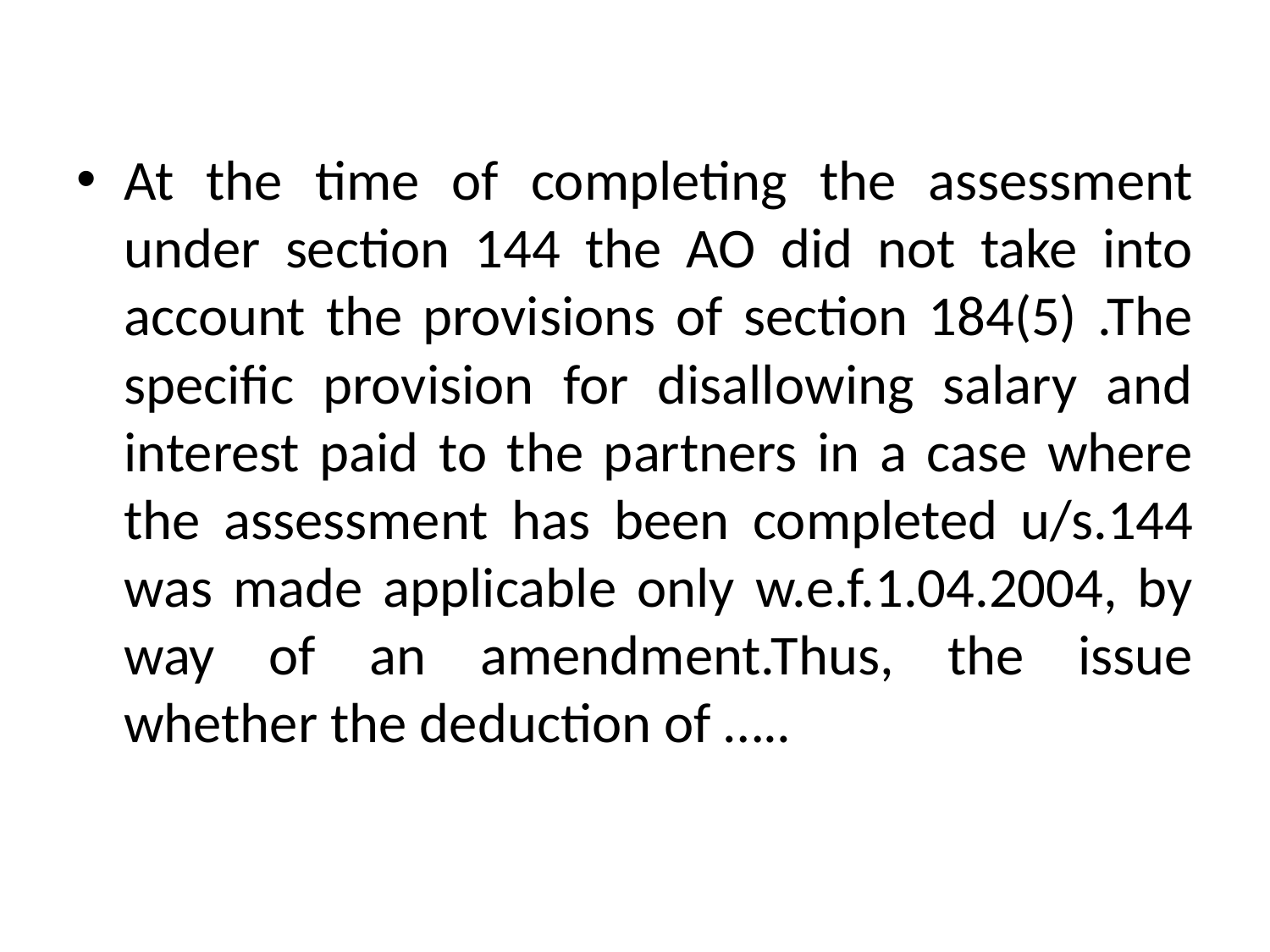

#
At the time of completing the assessment under section 144 the AO did not take into account the provisions of section 184(5) .The specific provision for disallowing salary and interest paid to the partners in a case where the assessment has been completed u/s.144 was made applicable only w.e.f.1.04.2004, by way of an amendment.Thus, the issue whether the deduction of …..